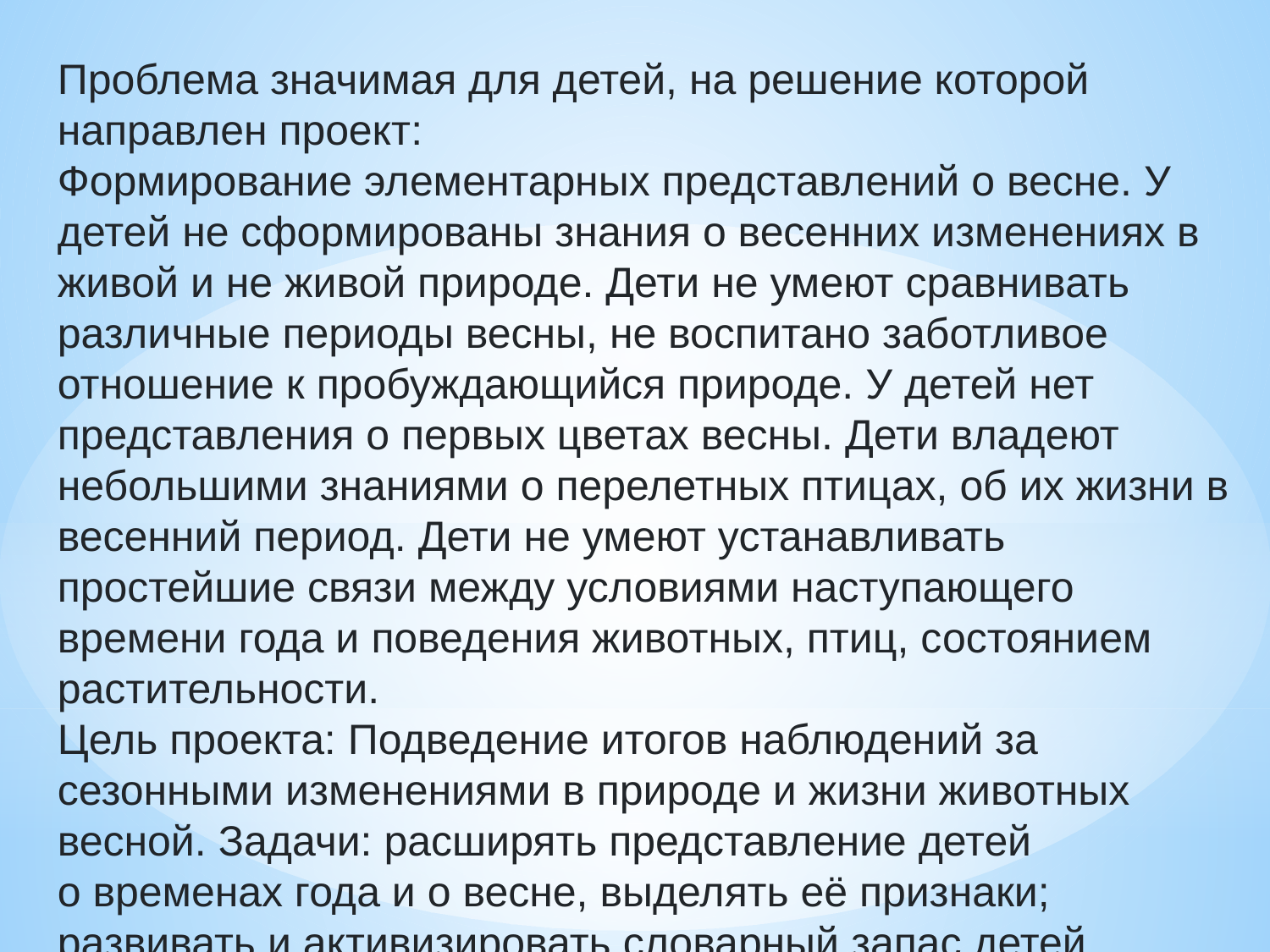

Проблема значимая для детей, на решение которой направлен проект:
Формирование элементарных представлений о весне. У детей не сформированы знания о весенних изменениях в живой и не живой природе. Дети не умеют сравнивать различные периоды весны, не воспитано заботливое отношение к пробуждающийся природе. У детей нет представления о первых цветах весны. Дети владеют небольшими знаниями о перелетных птицах, об их жизни в весенний период. Дети не умеют устанавливать простейшие связи между условиями наступающего времени года и поведения животных, птиц, состоянием растительности.
Цель проекта: Подведение итогов наблюдений за сезонными изменениями в природе и жизни животных весной. Задачи: расширять представление детей о временах года и о весне, выделять её признаки; развивать и активизировать словарный запас детей о весне; воспитывать интерес к окружающему миру, явлениям природы;